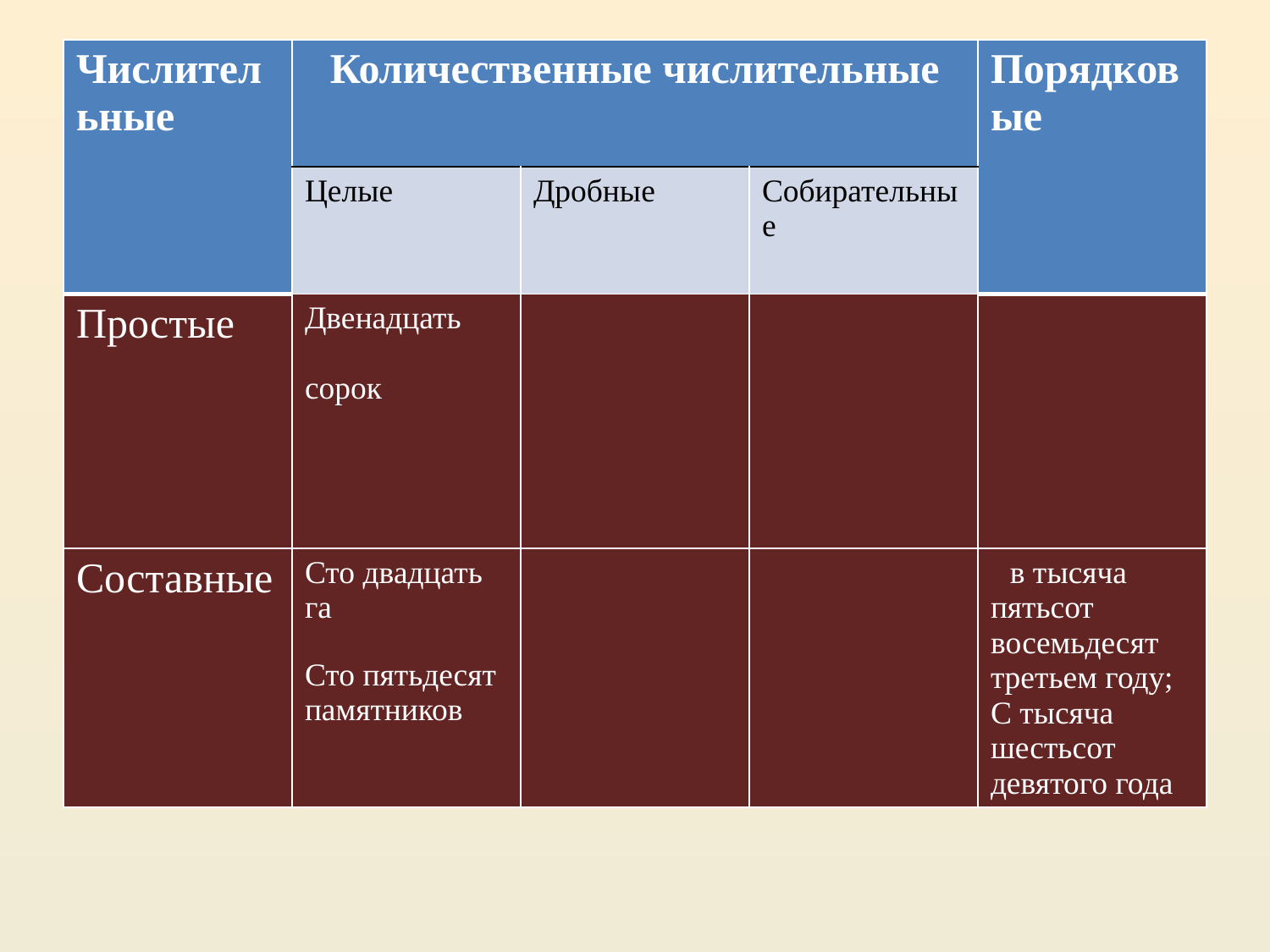

#
| Числительные | Количественные числительные |  |  | Порядковые |
| --- | --- | --- | --- | --- |
|  | Целые | Дробные | Собирательные |  |
| Простые | Двенадцать сорок |  |  |  |
| Составные | Сто двадцать га Сто пятьдесят памятников |  |  | Тв тысяча пятьсот восемьдесят третьем году; С тысяча шестьсот девятого года |